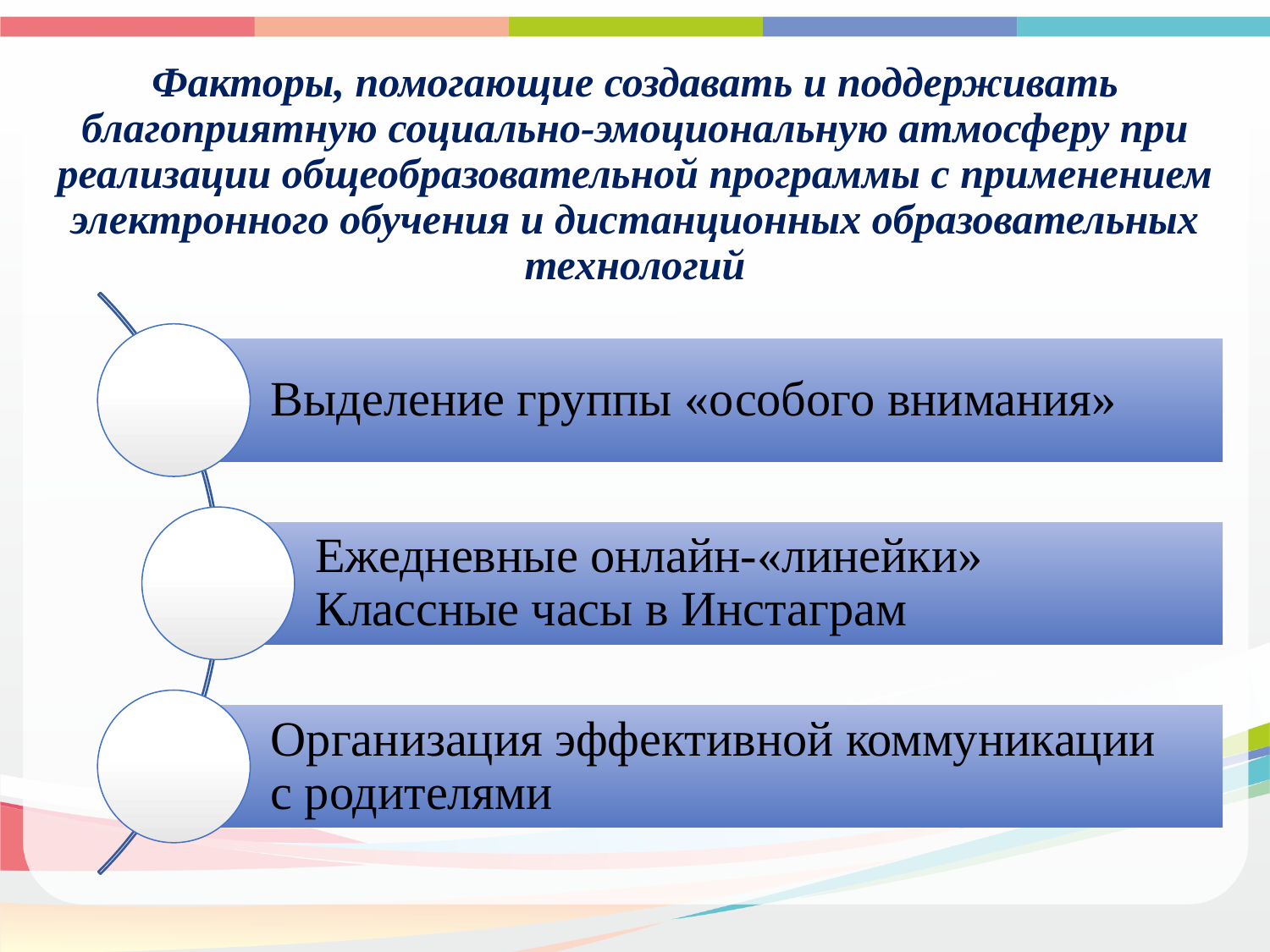

# Факторы, помогающие создавать и поддерживать благоприятную социально-эмоциональную атмосферу при реализации общеобразовательной программы с применением электронного обучения и дистанционных образовательных технологий
Выделение группы «особого внимания»
Ежедневные онлайн-«линейки»
Классные часы в Инстаграм
Организация эффективной коммуникации
с родителями